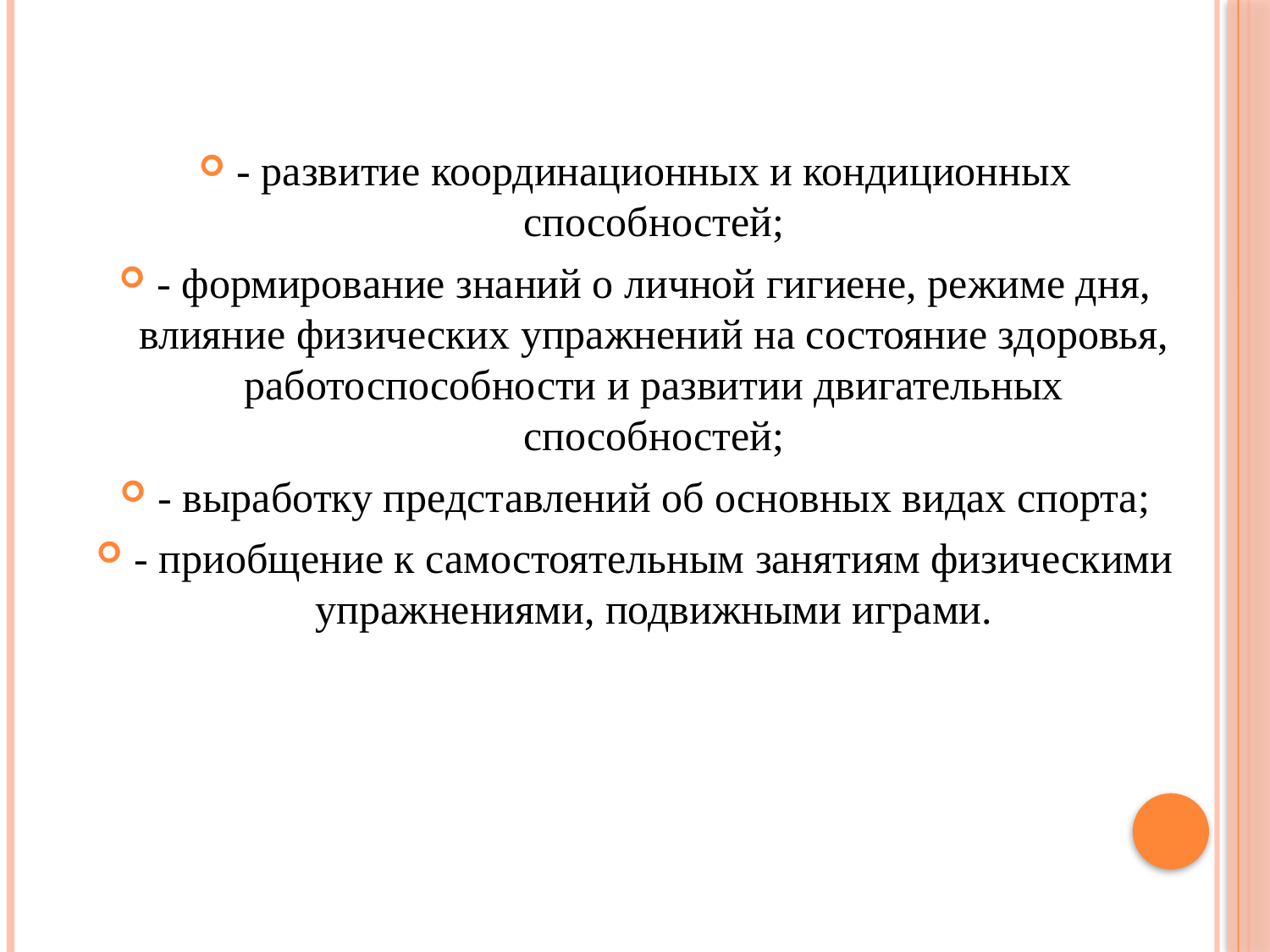

- развитие координационных и кондиционных способностей;
- формирование знаний о личной гигиене, режиме дня, влияние физических упражнений на состояние здоровья, работоспособности и развитии двигательных способностей;
- выработку представлений об основных видах спорта;
- приобщение к самостоятельным занятиям физическими упражнениями, подвижными играми.